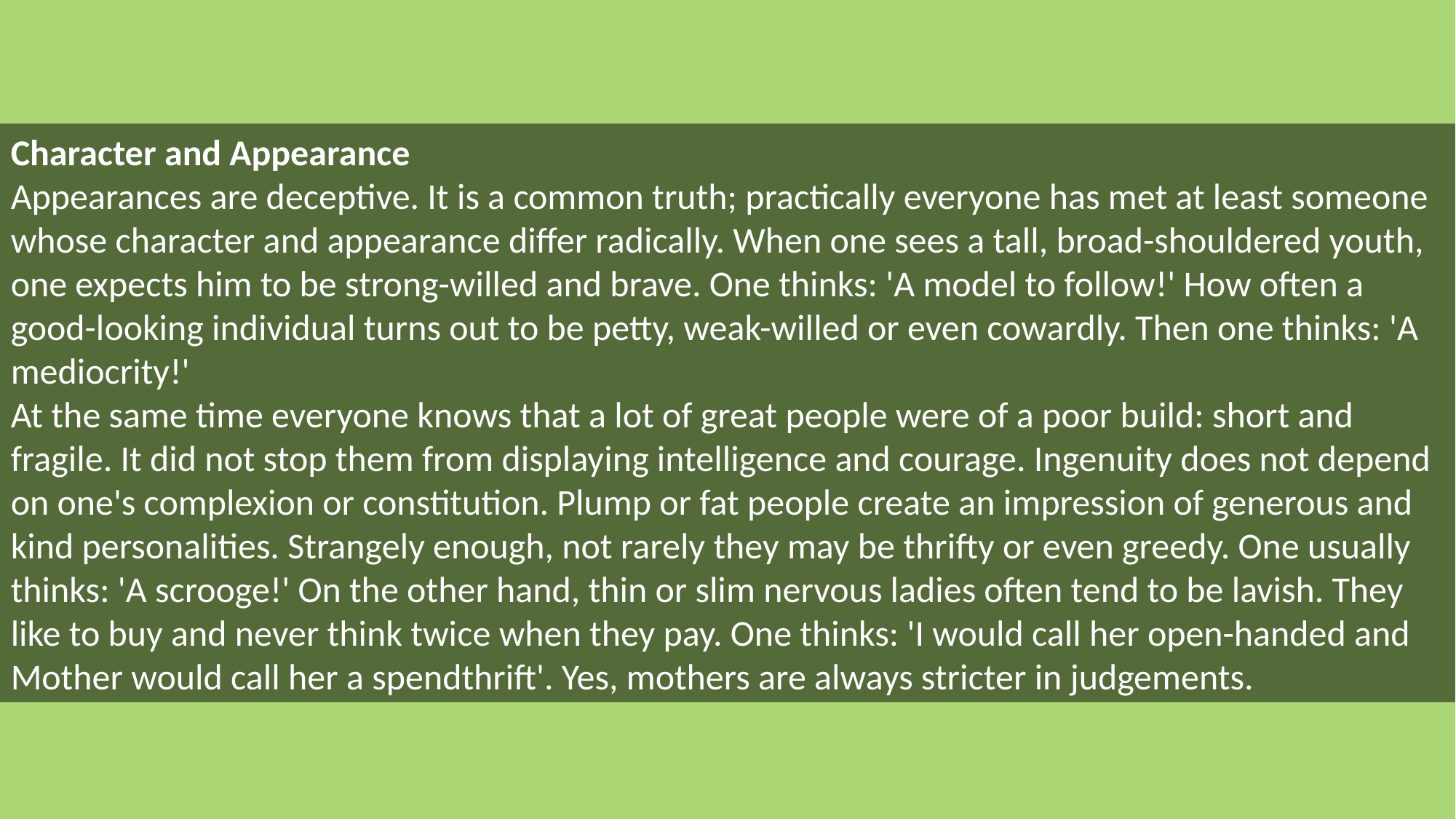

Character and Appearance
Appearances are deceptive. It is a common truth; practically everyone has met at least someone whose character and appearance differ radically. When one sees a tall, broad-shouldered youth, one expects him to be strong-willed and brave. One thinks: 'A model to follow!' How often a good-looking individual turns out to be petty, weak-willed or even cowardly. Then one thinks: 'A mediocrity!'
At the same time everyone knows that a lot of great people were of a poor build: short and fragile. It did not stop them from display­ing intelligence and courage. Ingenuity does not depend on one's complexion or constitution. Plump or fat people create an impression of generous and kind personalities. Strangely enough, not rarely they may be thrifty or even greedy. One usually thinks: 'A scrooge!' On the other hand, thin or slim nervous ladies often tend to be lavish. They like to buy and never think twice when they pay. One thinks: 'I would call her open-handed and Mother would call her a spendthrift'. Yes, mothers are always stricter in judgements.